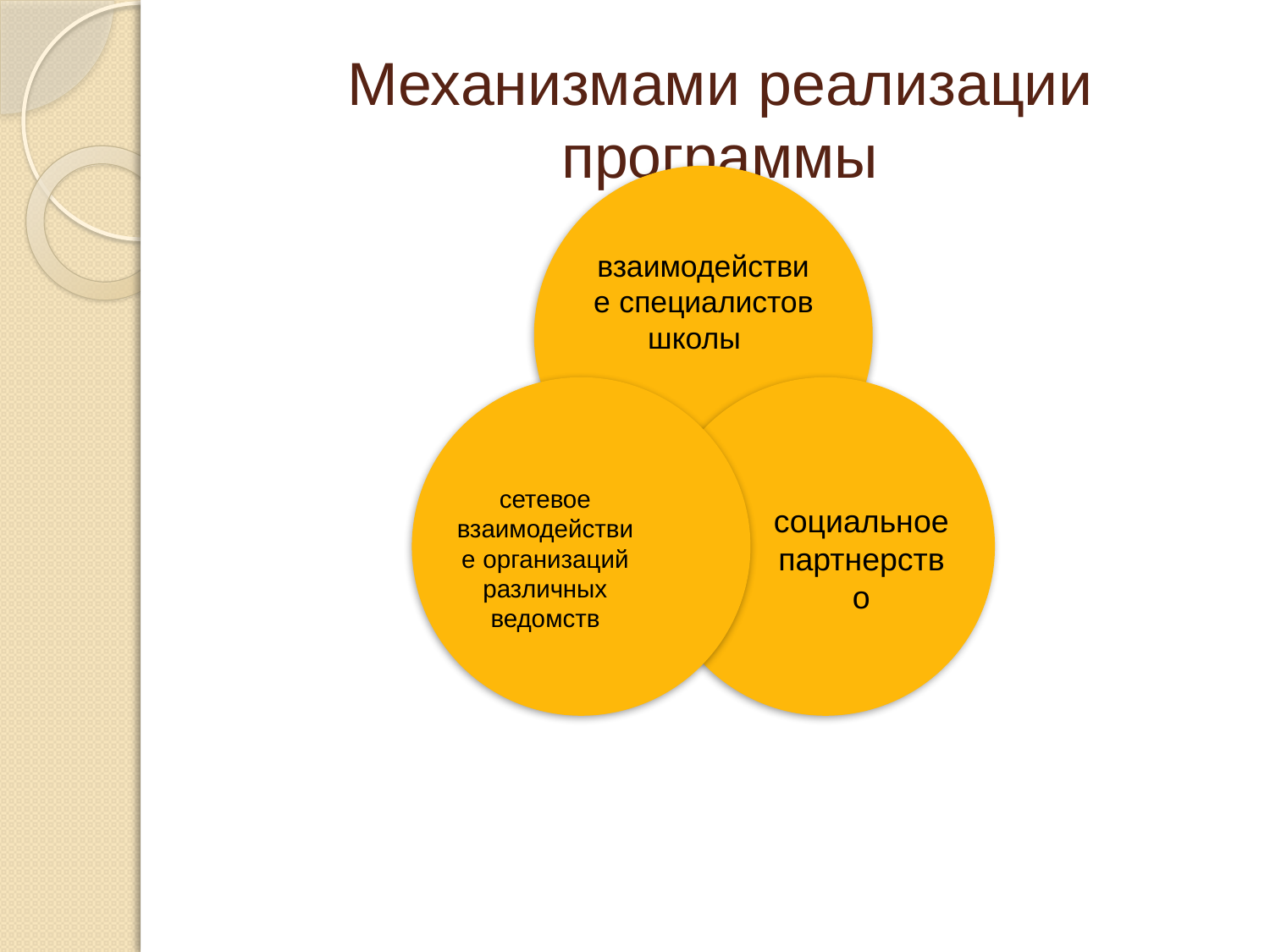

# Механизмами реализации программы
взаимодействие специалистов школы
социальное партнерство
сетевое взаимодействие организаций различных ведомств